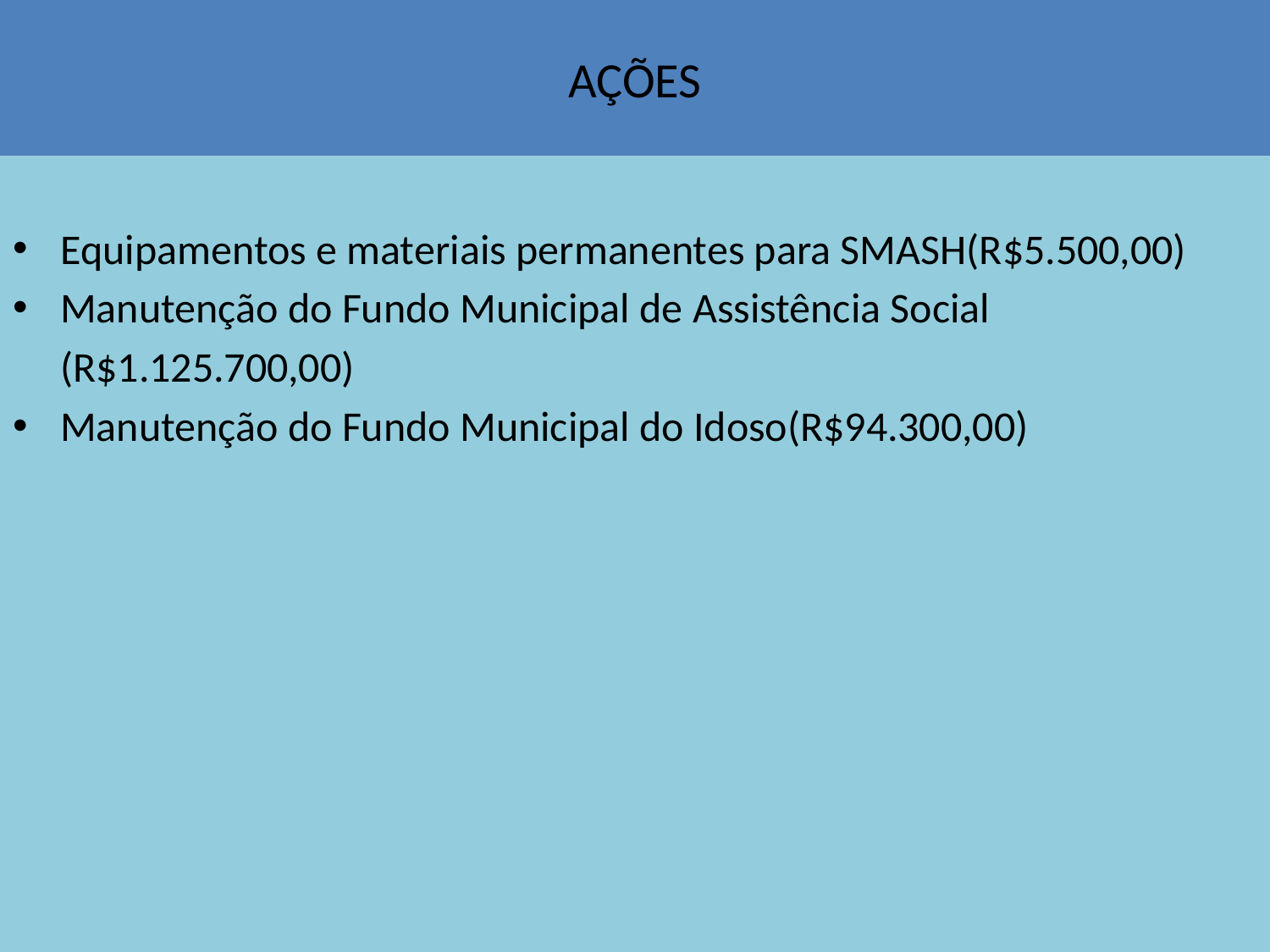

# AÇÕES

Equipamentos e materiais permanentes para SMASH(R$5.500,00)
Manutenção do Fundo Municipal de Assistência Social
     (R$1.125.700,00)
Manutenção do Fundo Municipal do Idoso(R$94.300,00)